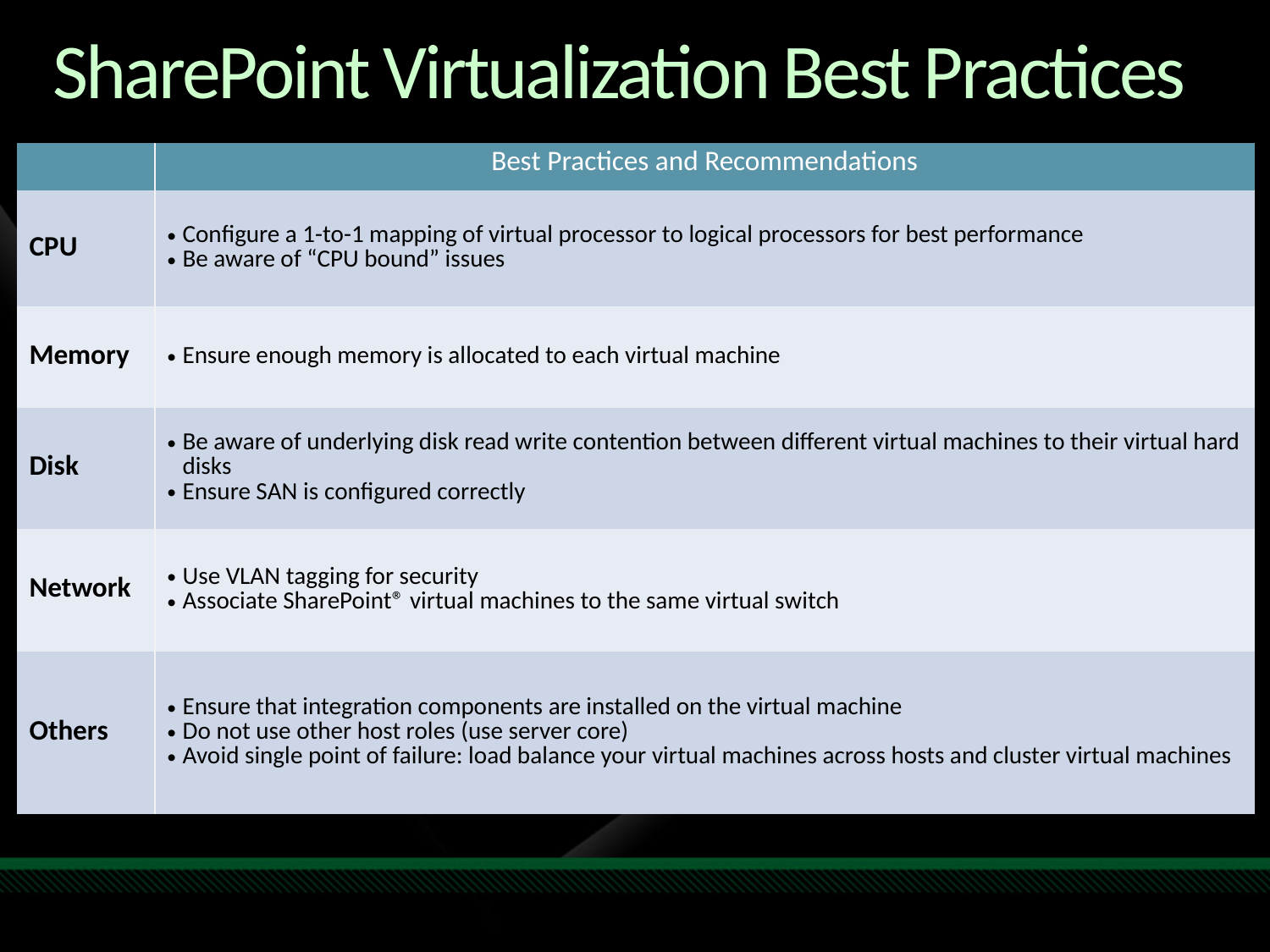

# SharePoint Virtualization Best Practices
|  | Best Practices and Recommendations |
| --- | --- |
| CPU | Configure a 1-to-1 mapping of virtual processor to logical processors for best performance Be aware of “CPU bound” issues |
| Memory | Ensure enough memory is allocated to each virtual machine |
| Disk | Be aware of underlying disk read write contention between different virtual machines to their virtual hard disks Ensure SAN is configured correctly |
| Network | Use VLAN tagging for security Associate SharePoint® virtual machines to the same virtual switch |
| Others | Ensure that integration components are installed on the virtual machine Do not use other host roles (use server core) Avoid single point of failure: load balance your virtual machines across hosts and cluster virtual machines |